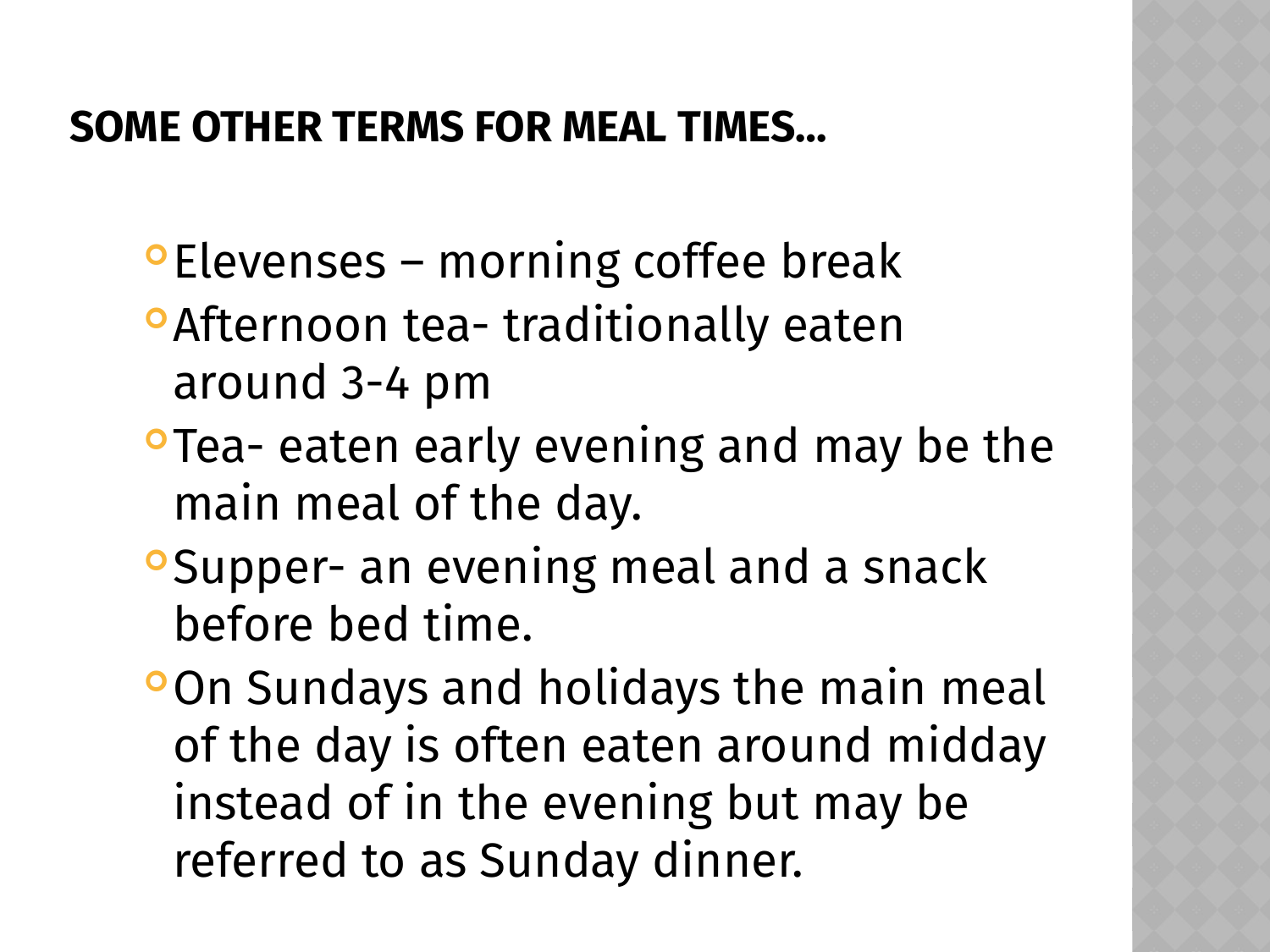

# Some other terms for meal times…
Elevenses – morning coffee break
Afternoon tea- traditionally eaten around 3-4 pm
Tea- eaten early evening and may be the main meal of the day.
Supper- an evening meal and a snack before bed time.
On Sundays and holidays the main meal of the day is often eaten around midday instead of in the evening but may be referred to as Sunday dinner.